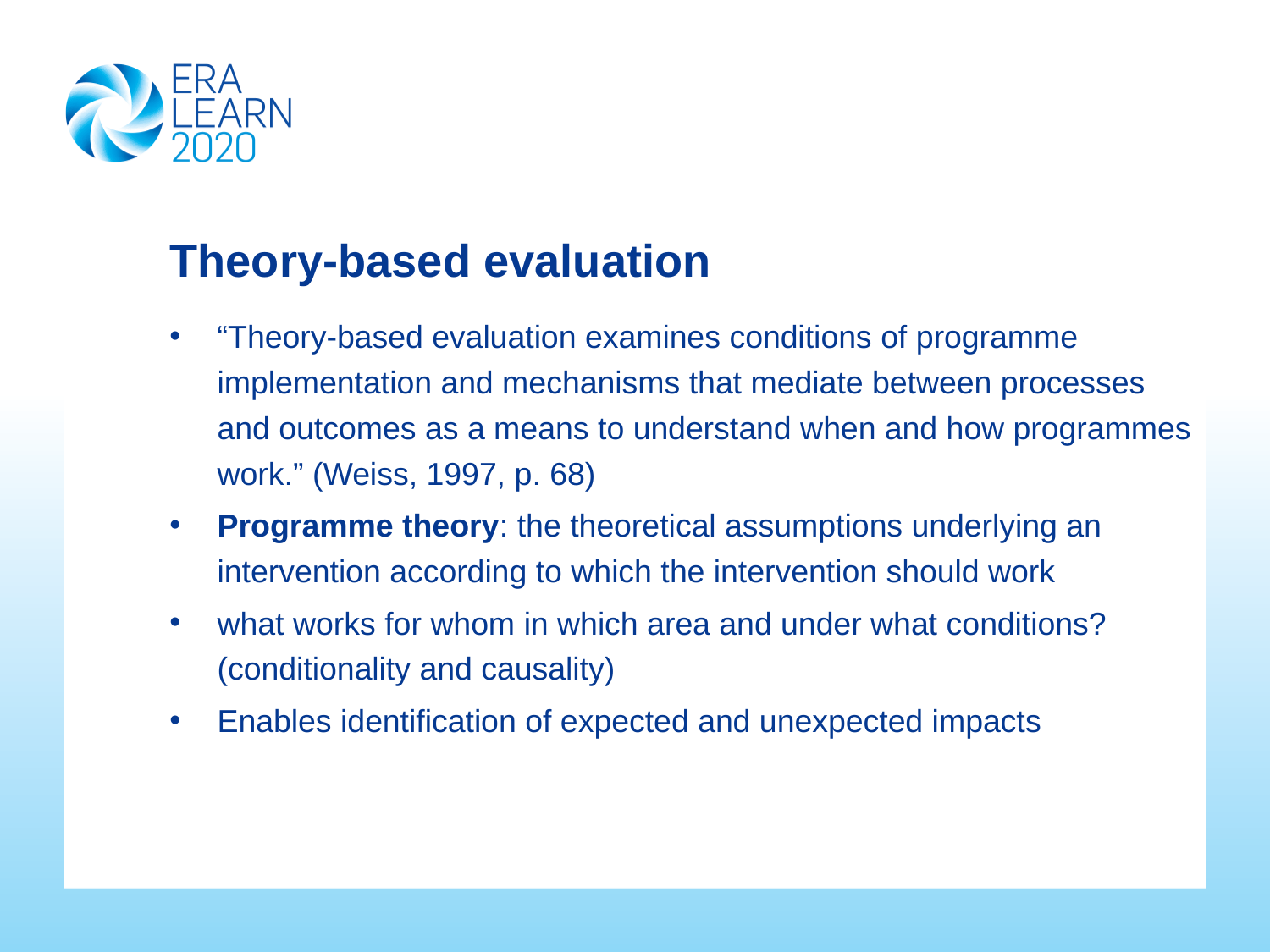

# Theory-based evaluation
“Theory-based evaluation examines conditions of programme implementation and mechanisms that mediate between processes and outcomes as a means to understand when and how programmes work.” (Weiss, 1997, p. 68)
Programme theory: the theoretical assumptions underlying an intervention according to which the intervention should work
what works for whom in which area and under what conditions? (conditionality and causality)
Enables identification of expected and unexpected impacts